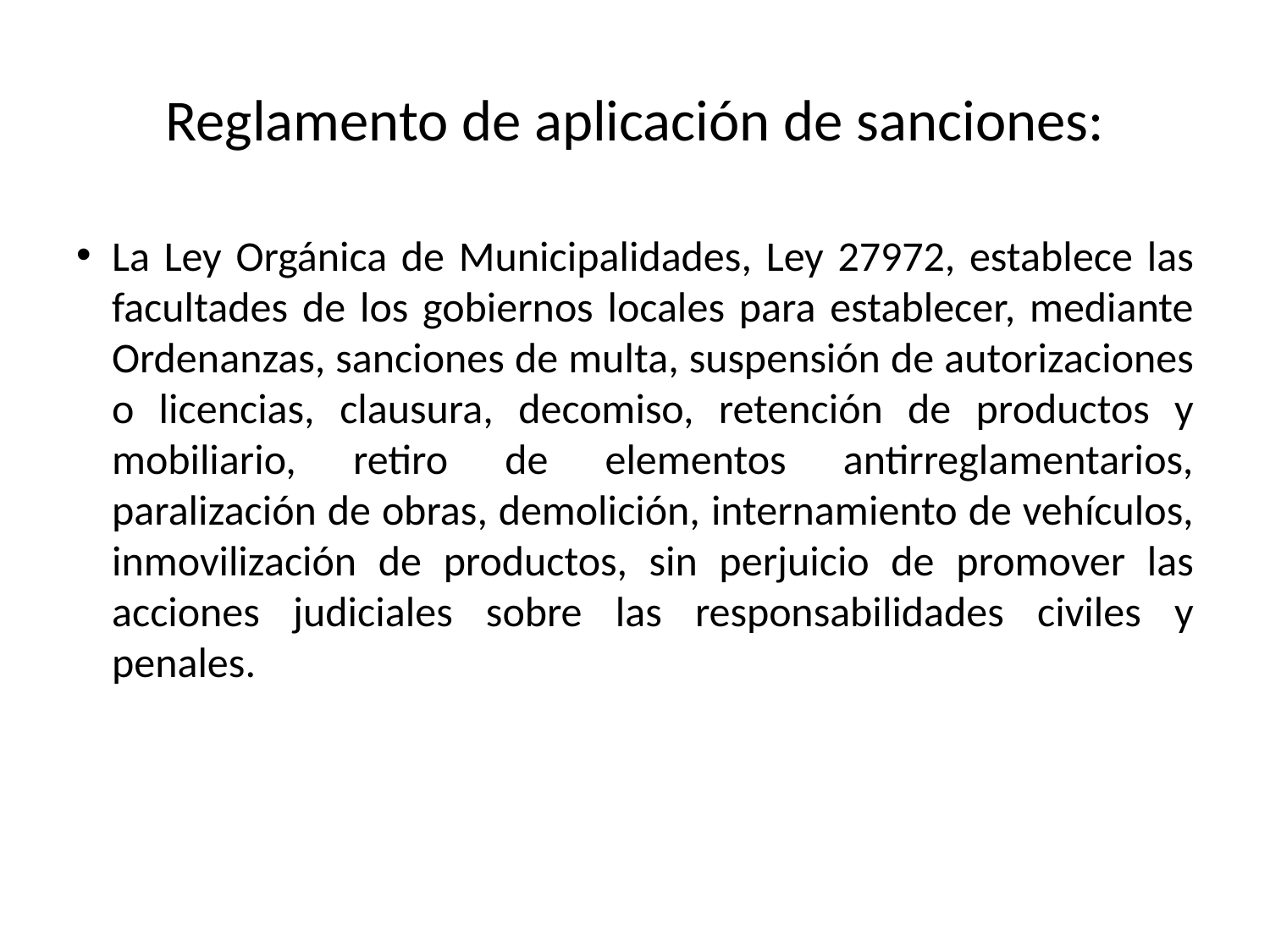

# Reglamento de aplicación de sanciones:
La Ley Orgánica de Municipalidades, Ley 27972, establece las facultades de los gobiernos locales para establecer, mediante Ordenanzas, sanciones de multa, suspensión de autorizaciones o licencias, clausura, decomiso, retención de productos y mobiliario, retiro de elementos antirreglamentarios, paralización de obras, demolición, internamiento de vehículos, inmovilización de productos, sin perjuicio de promover las acciones judiciales sobre las responsabilidades civiles y penales.